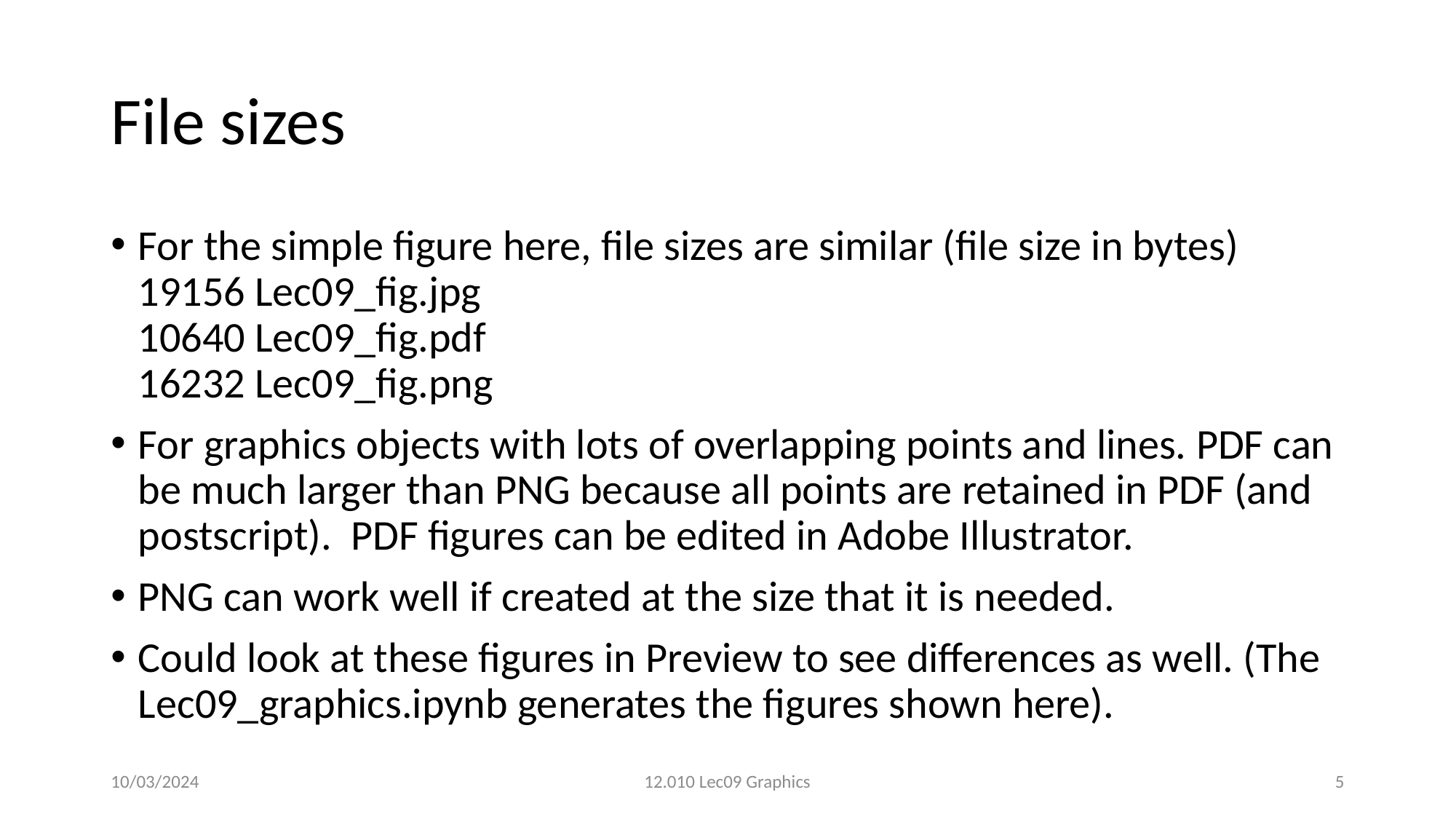

# File sizes
For the simple figure here, file sizes are similar (file size in bytes)
19156 Lec09_fig.jpg
10640 Lec09_fig.pdf
16232 Lec09_fig.png
For graphics objects with lots of overlapping points and lines. PDF can be much larger than PNG because all points are retained in PDF (and postscript).  PDF figures can be edited in Adobe Illustrator.
PNG can work well if created at the size that it is needed.
Could look at these figures in Preview to see differences as well. (The Lec09_graphics.ipynb generates the figures shown here).
10/03/2024
12.010 Lec09 Graphics
5